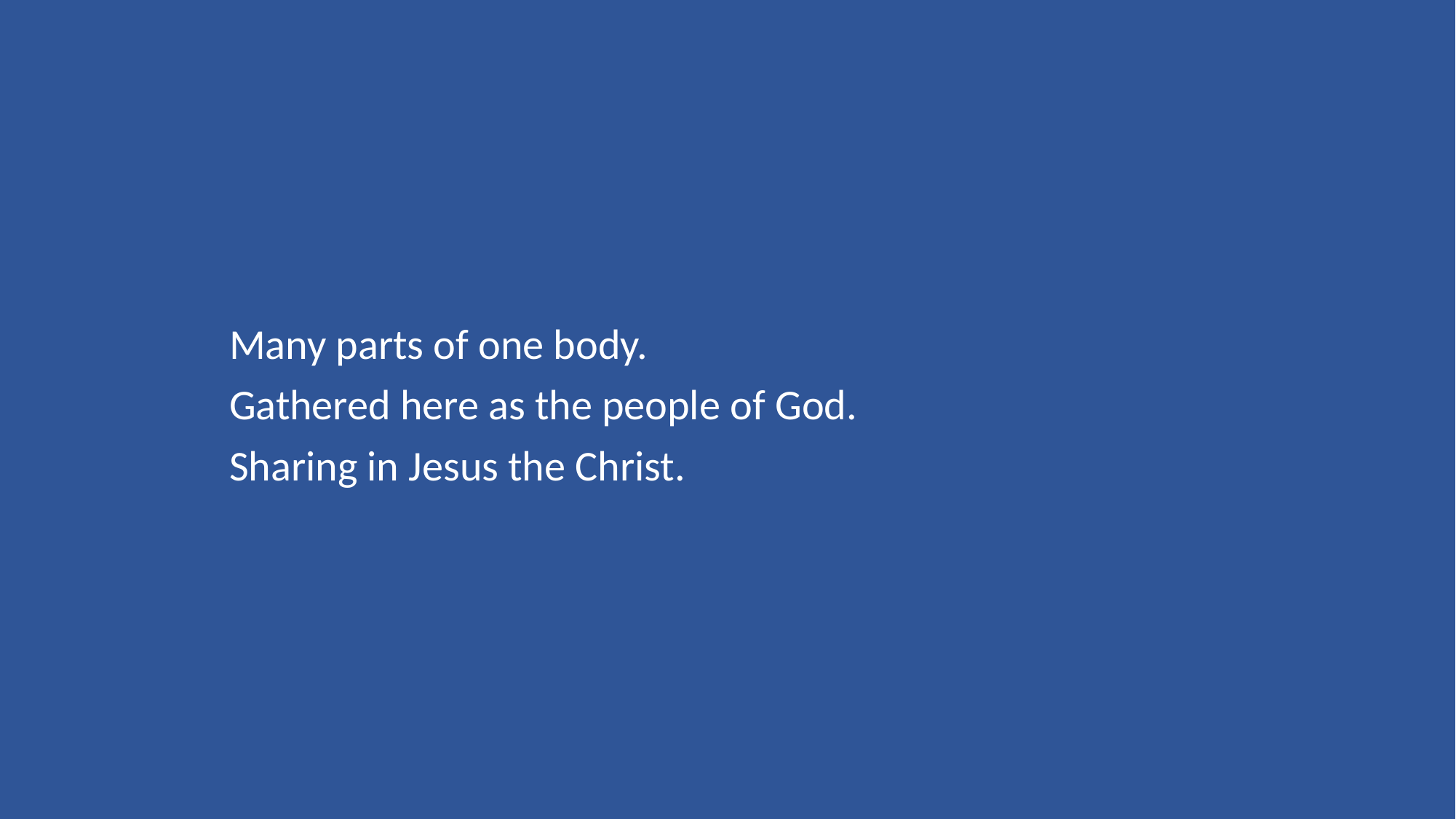

Many parts of one body.
Gathered here as the people of God.
Sharing in Jesus the Christ.